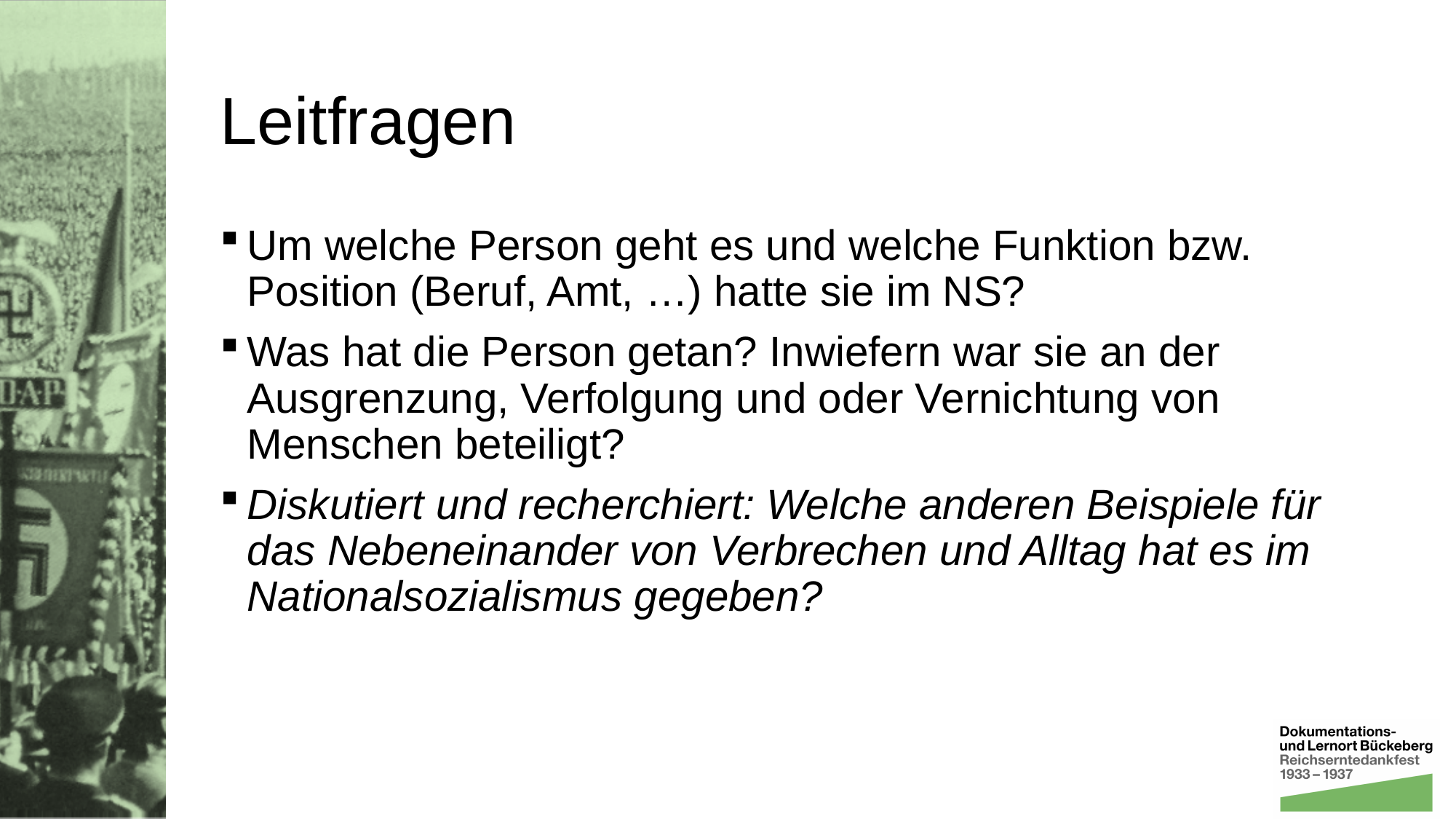

# Leitfragen
Um welche Person geht es und welche Funktion bzw. Position (Beruf, Amt, …) hatte sie im NS?
Was hat die Person getan? Inwiefern war sie an der Ausgrenzung, Verfolgung und oder Vernichtung von Menschen beteiligt?
Diskutiert und recherchiert: Welche anderen Beispiele für das Nebeneinander von Verbrechen und Alltag hat es im Nationalsozialismus gegeben?